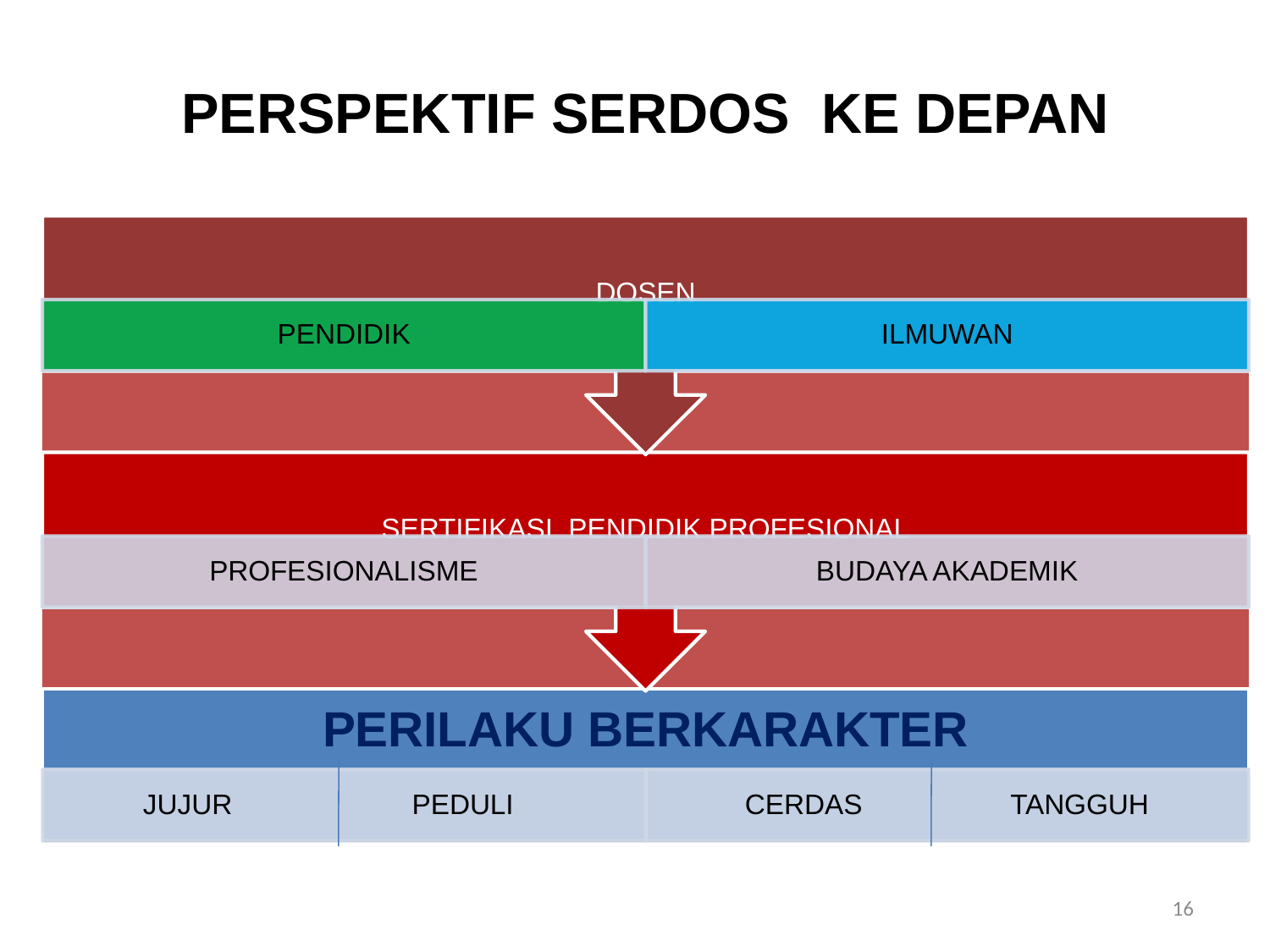

# PERSPEKTIF SERDOS  KE DEPAN
PERILAKU BERKARAKTER
JUJUR                       PEDULI
CERDAS                   TANGGUH
SERTIFIKASI  PENDIDIK PROFESIONAL
PROFESIONALISME
BUDAYA AKADEMIK
DOSEN
PENDIDIK
ILMUWAN
16